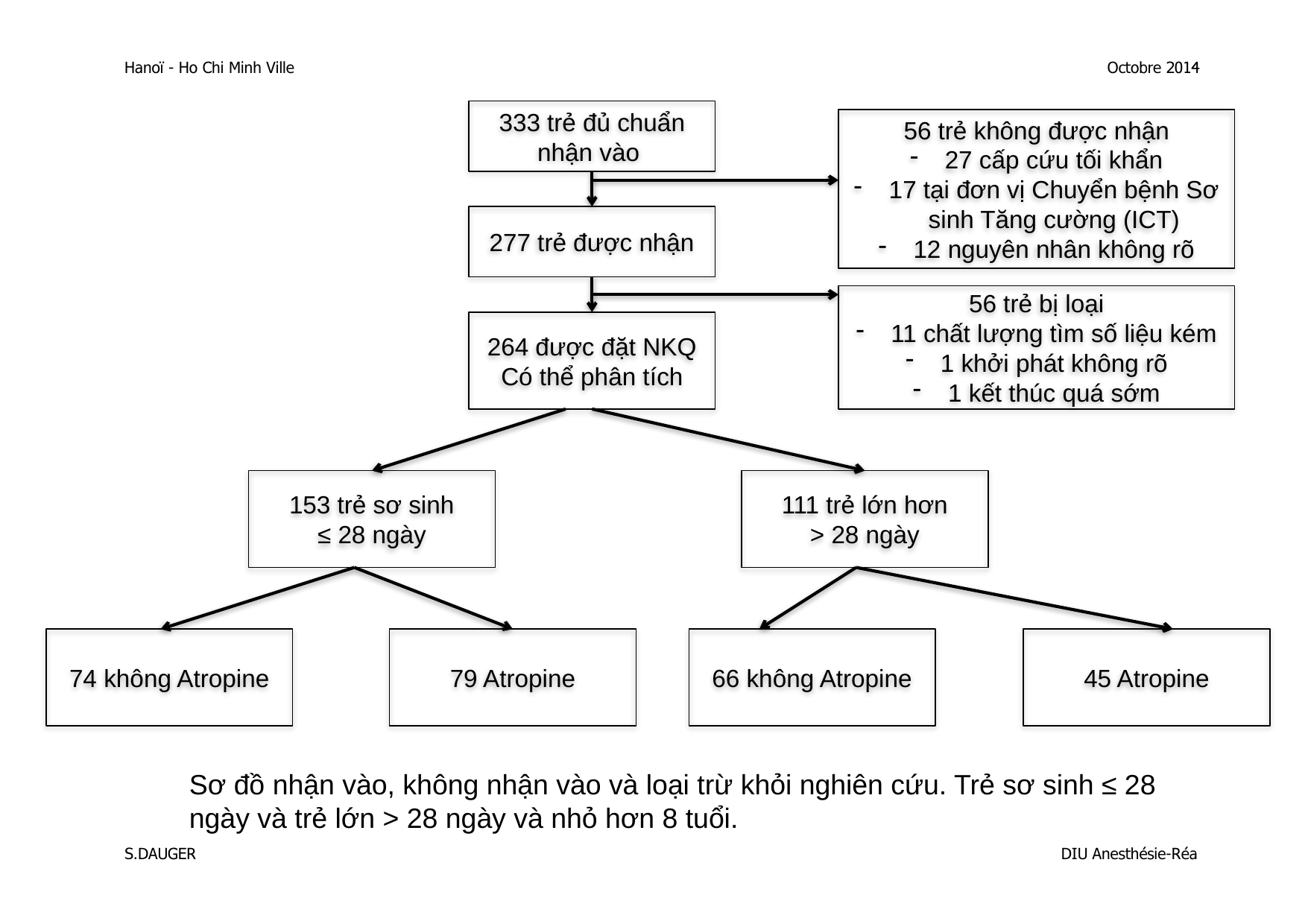

Hanoï - Ho Chi Minh Ville

Octobre 2014

333 trẻ đủ chuẩn nhận vào
56 trẻ không được nhận
27 cấp cứu tối khẩn
17 tại đơn vị Chuyển bệnh Sơ sinh Tăng cường (ICT)
12 nguyên nhân không rõ
277 trẻ được nhận
56 trẻ bị loại
11 chất lượng tìm số liệu kém
1 khởi phát không rõ
1 kết thúc quá sớm
264 được đặt NKQ
Có thể phân tích
153 trẻ sơ sinh
≤ 28 ngày
111 trẻ lớn hơn
> 28 ngày
74 không Atropine
79 Atropine
66 không Atropine
45 Atropine
Sơ đồ nhận vào, không nhận vào và loại trừ khỏi nghiên cứu. Trẻ sơ sinh ≤ 28 ngày và trẻ lớn > 28 ngày và nhỏ hơn 8 tuổi.
S.DAUGER

DIU Anesthésie-Réa